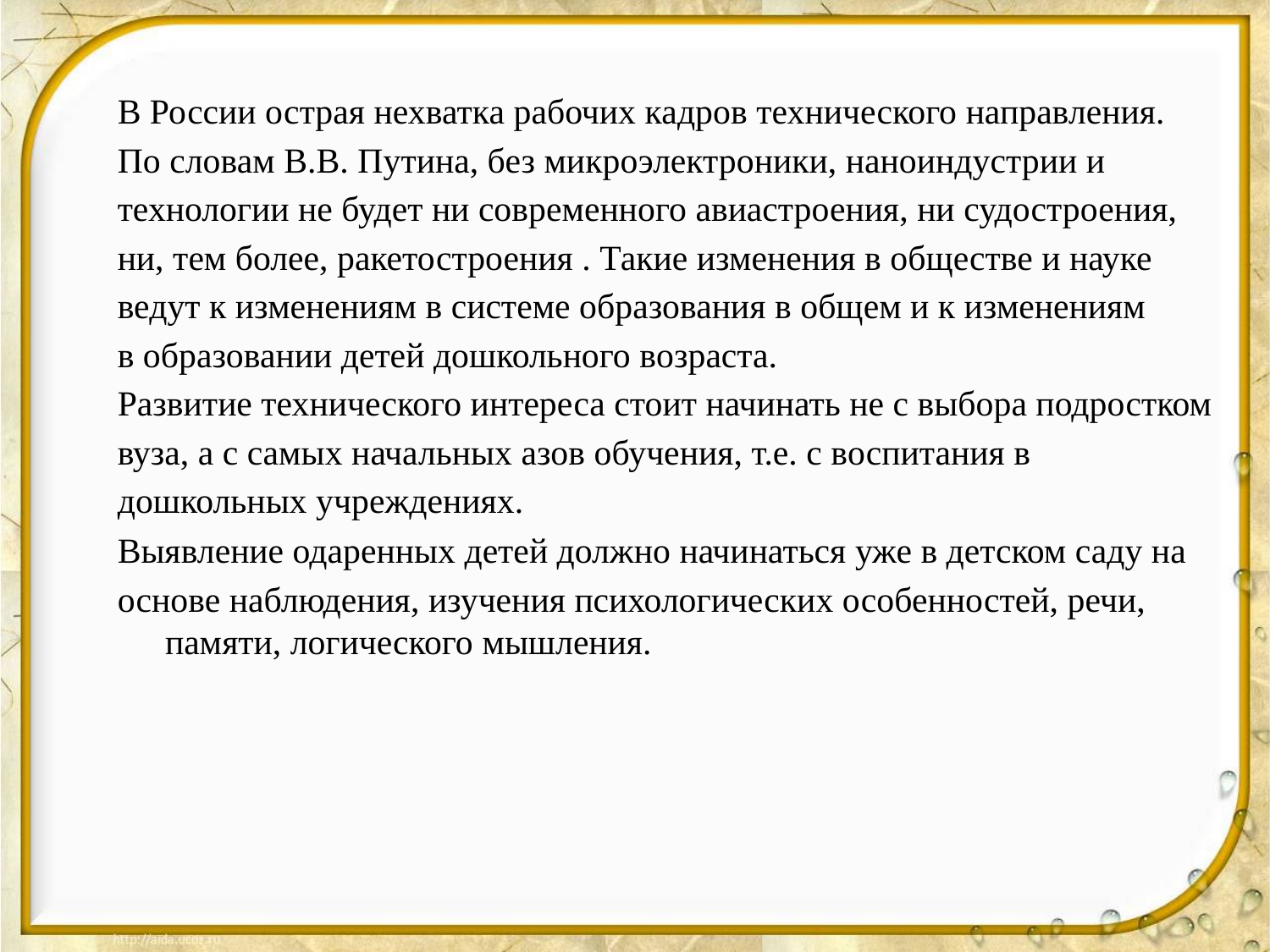

В России острая нехватка рабочих кадров технического направления.
По словам В.В. Путина, без микроэлектроники, наноиндустрии и технологии не будет ни современного авиастроения, ни судостроения, ни, тем более, ракетостроения . Такие изменения в обществе и науке ведут к изменениям в системе образования в общем и к изменениям
в образовании детей дошкольного возраста.
Развитие технического интереса стоит начинать не с выбора подростком вуза, а с самых начальных азов обучения, т.е. с воспитания в дошкольных учреждениях.
Выявление одаренных детей должно начинаться уже в детском саду на
основе наблюдения, изучения психологических особенностей, речи, памяти, логического мышления.